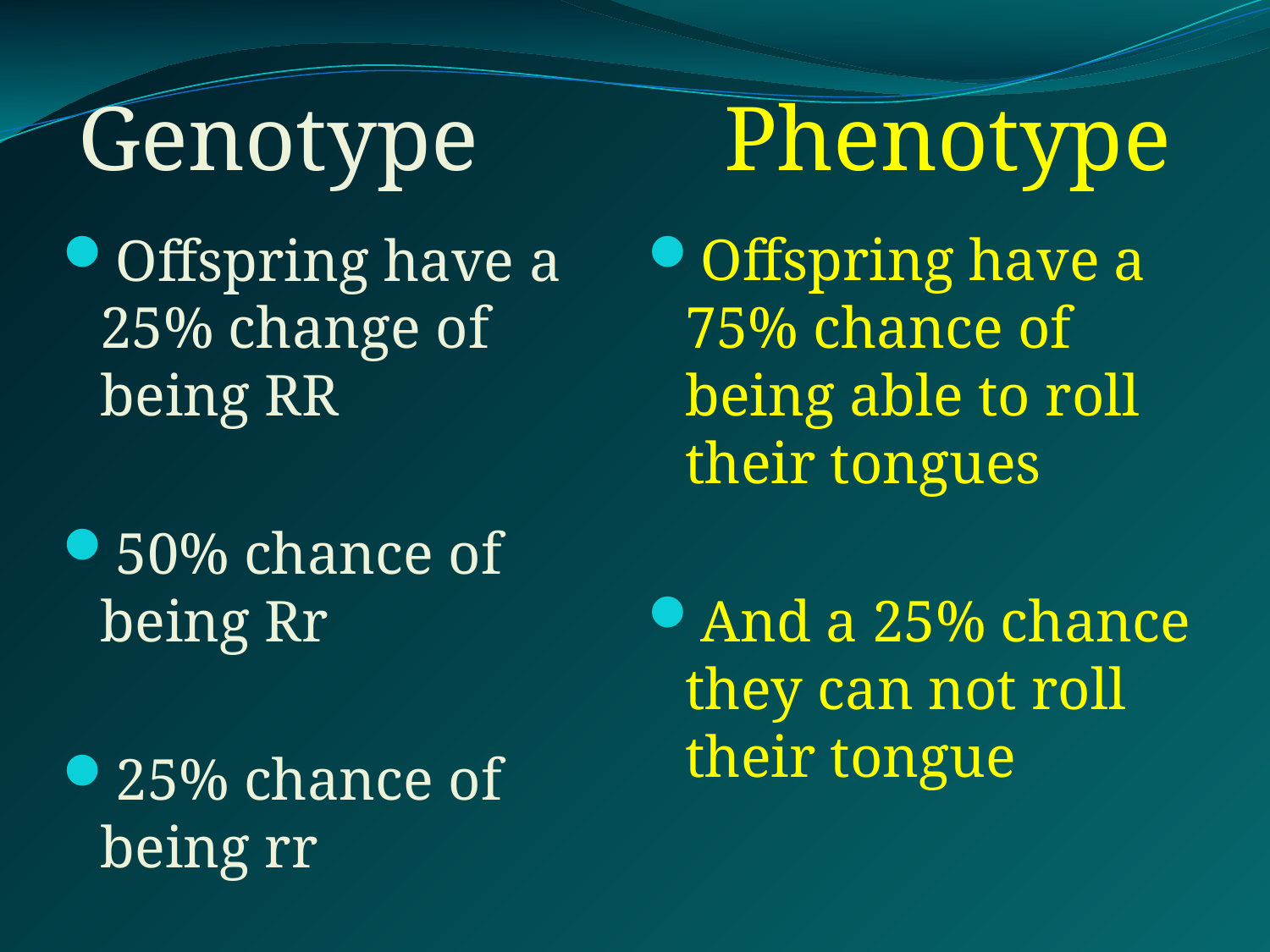

# Genotype
Phenotype
Offspring have a 25% change of being RR

50% chance of being Rr

25% chance of being rr
Offspring have a 75% chance of being able to roll their tongues

And a 25% chance they can not roll their tongue